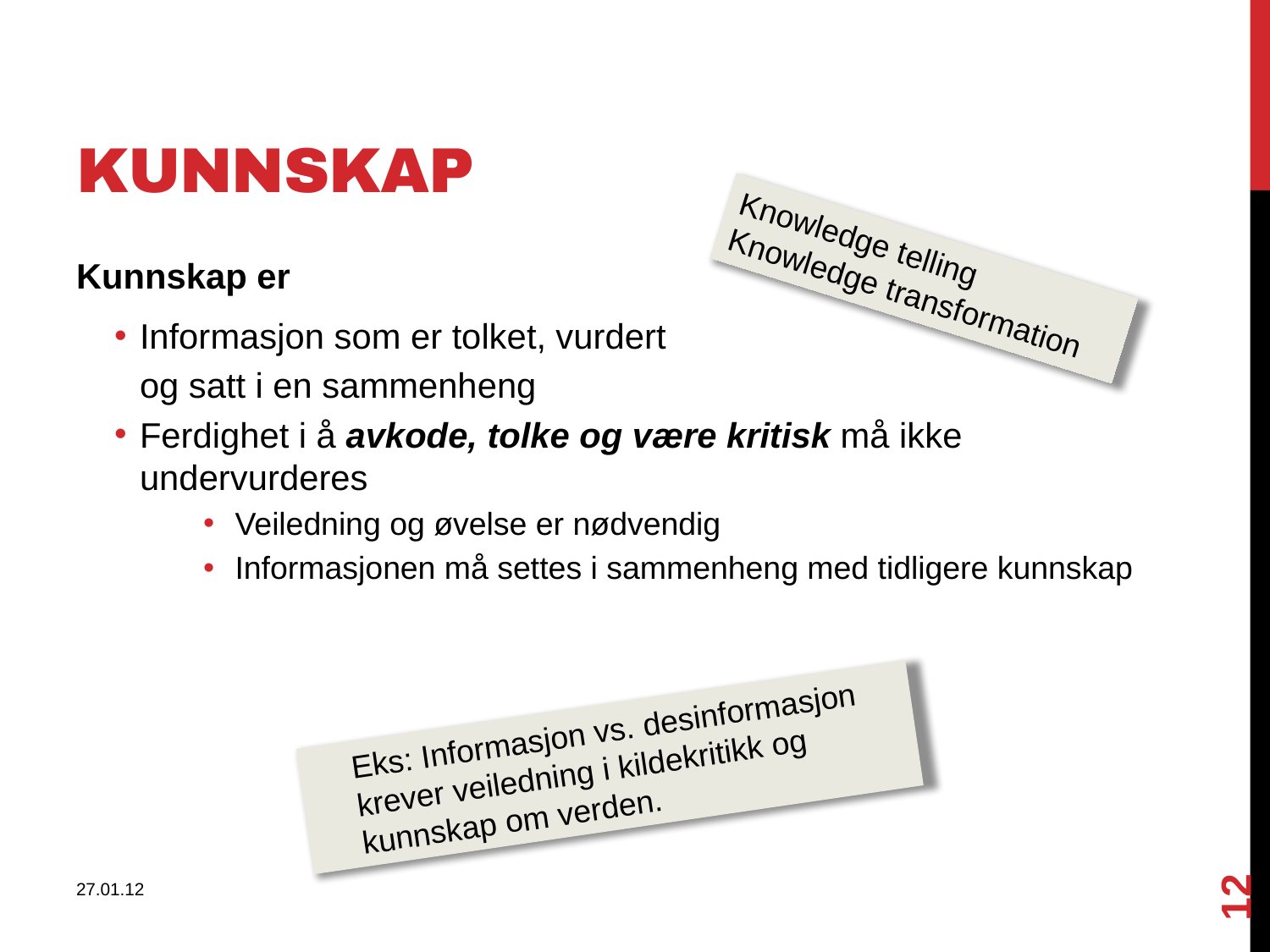

# Kunnskap
Knowledge telling
Knowledge transformation
Kunnskap er
Informasjon som er tolket, vurdert
	og satt i en sammenheng
Ferdighet i å avkode, tolke og være kritisk må ikke undervurderes
Veiledning og øvelse er nødvendig
Informasjonen må settes i sammenheng med tidligere kunnskap

	Eks: Informasjon vs. desinformasjon krever veiledning i kildekritikk og kunnskap om verden.
12
27.01.12